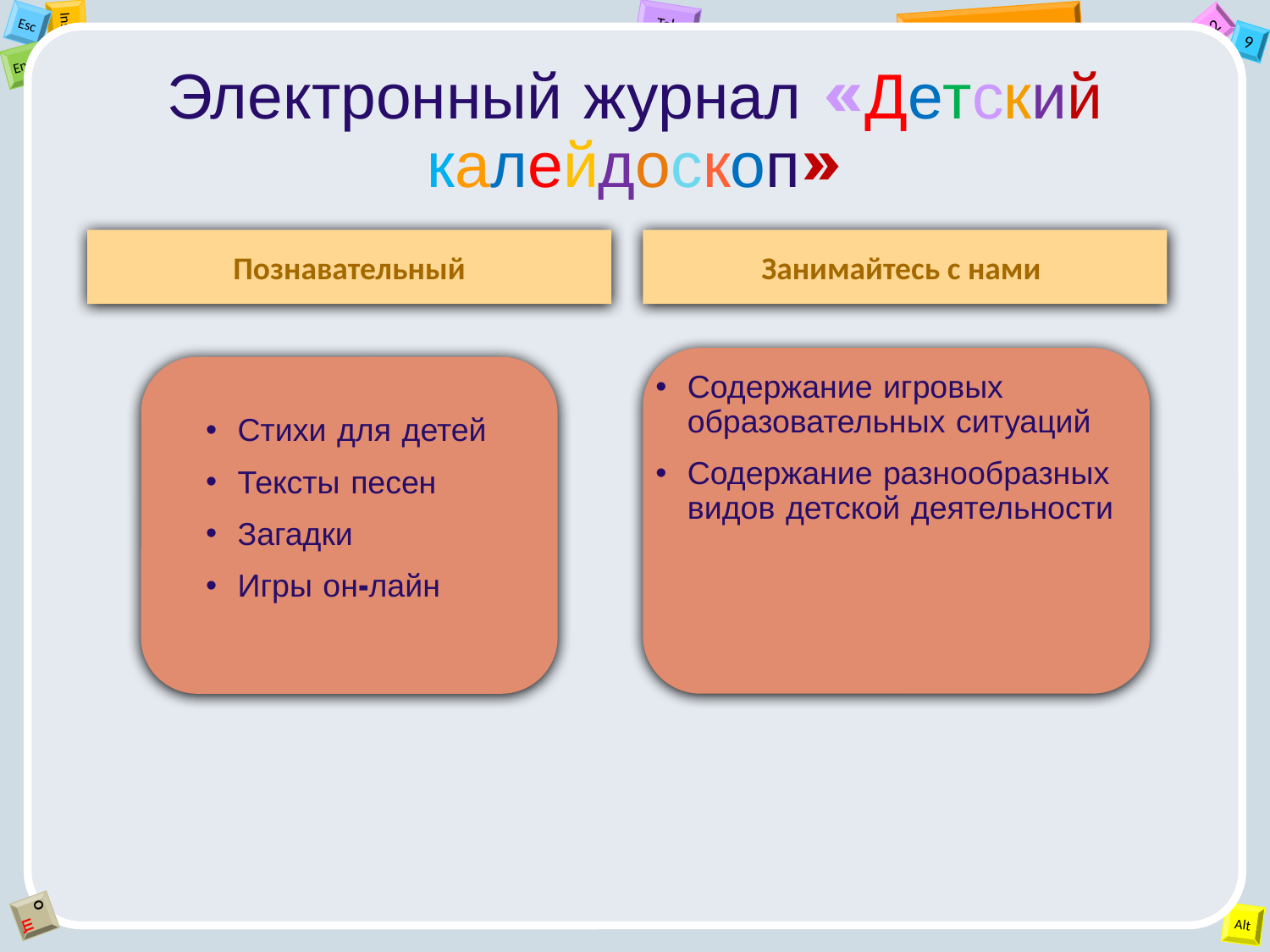

# Электронный журнал «Детский калейдоскоп»
Познавательный
Занимайтесь с нами

Содержание игровых образовательных ситуаций
Содержание разнообразных видов детской деятельности

Стихи для детей
Тексты песен
Загадки
Игры он-лайн